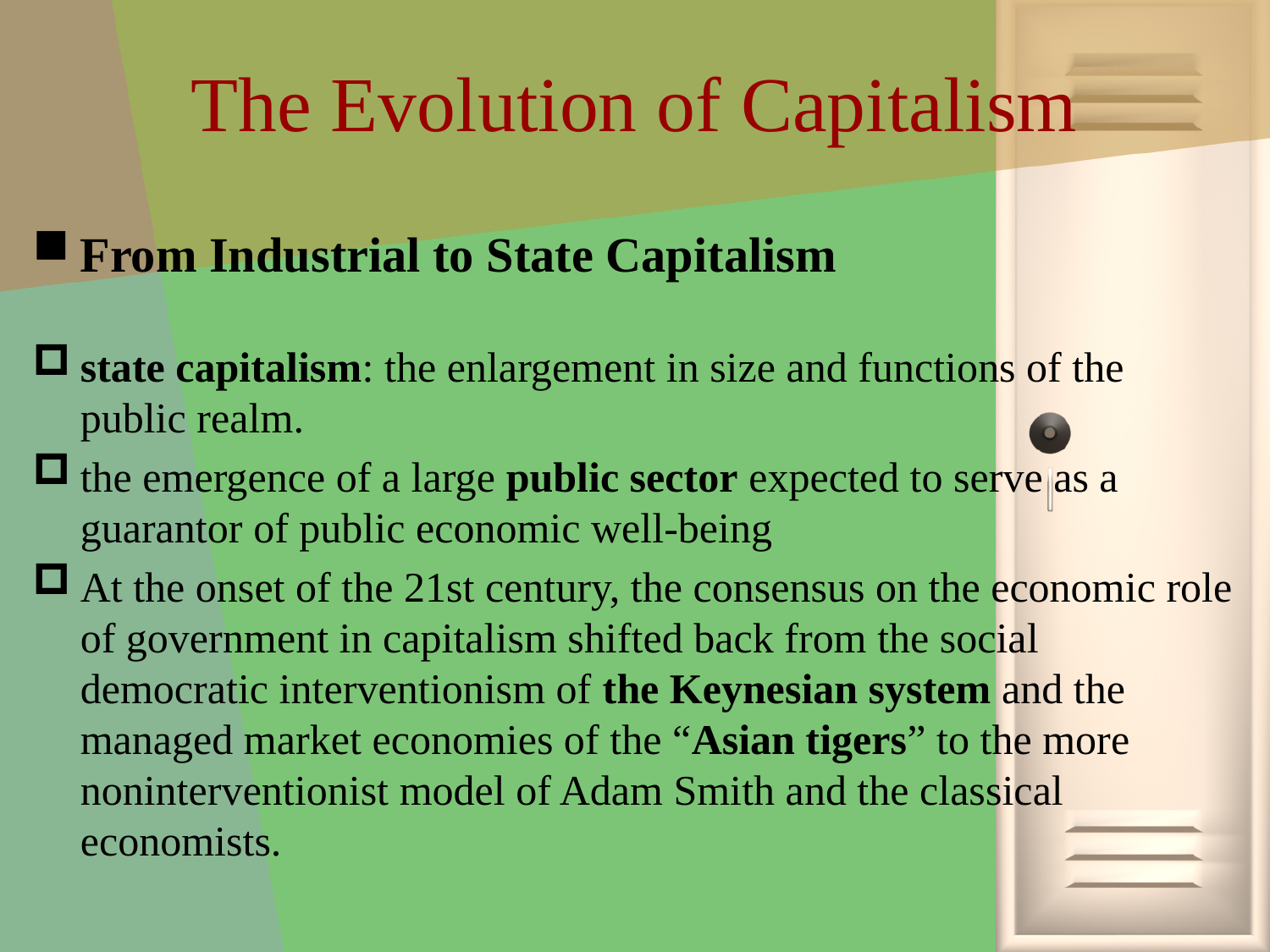

# The Evolution of Capitalism
From Industrial to State Capitalism

state capitalism: the enlargement in size and functions of the public realm.
the emergence of a large public sector expected to serve as a guarantor of public economic well-being
At the onset of the 21st century, the consensus on the economic role of government in capitalism shifted back from the social democratic interventionism of the Keynesian system and the managed market economies of the “Asian tigers” to the more noninterventionist model of Adam Smith and the classical economists.